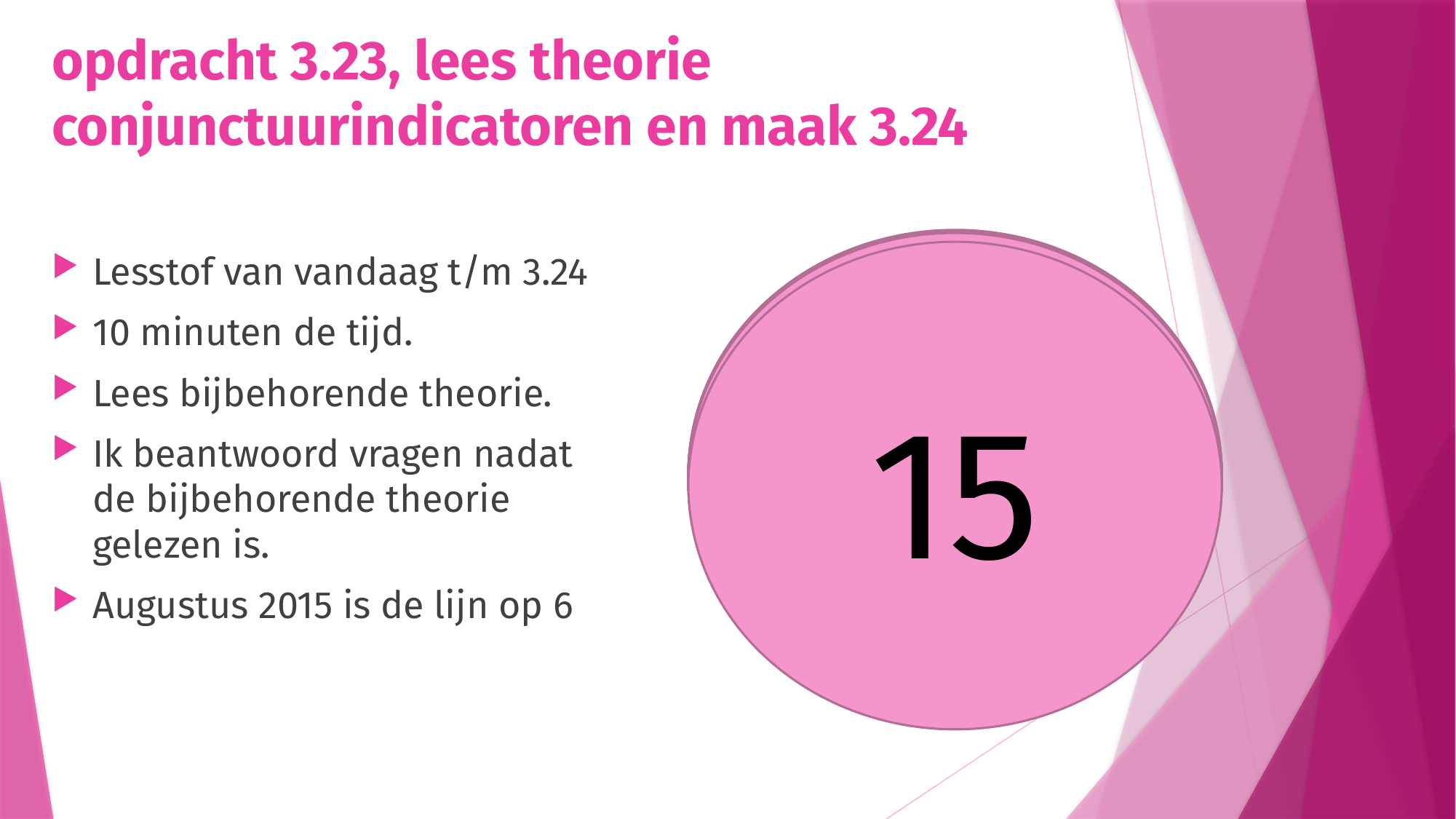

# opdracht 3.23, lees theorie conjunctuurindicatoren en maak 3.24
10
11
9
8
14
5
6
7
4
3
1
2
13
12
Lesstof van vandaag t/m 3.24
10 minuten de tijd.
Lees bijbehorende theorie.
Ik beantwoord vragen nadat de bijbehorende theorie gelezen is.
Augustus 2015 is de lijn op 6
15